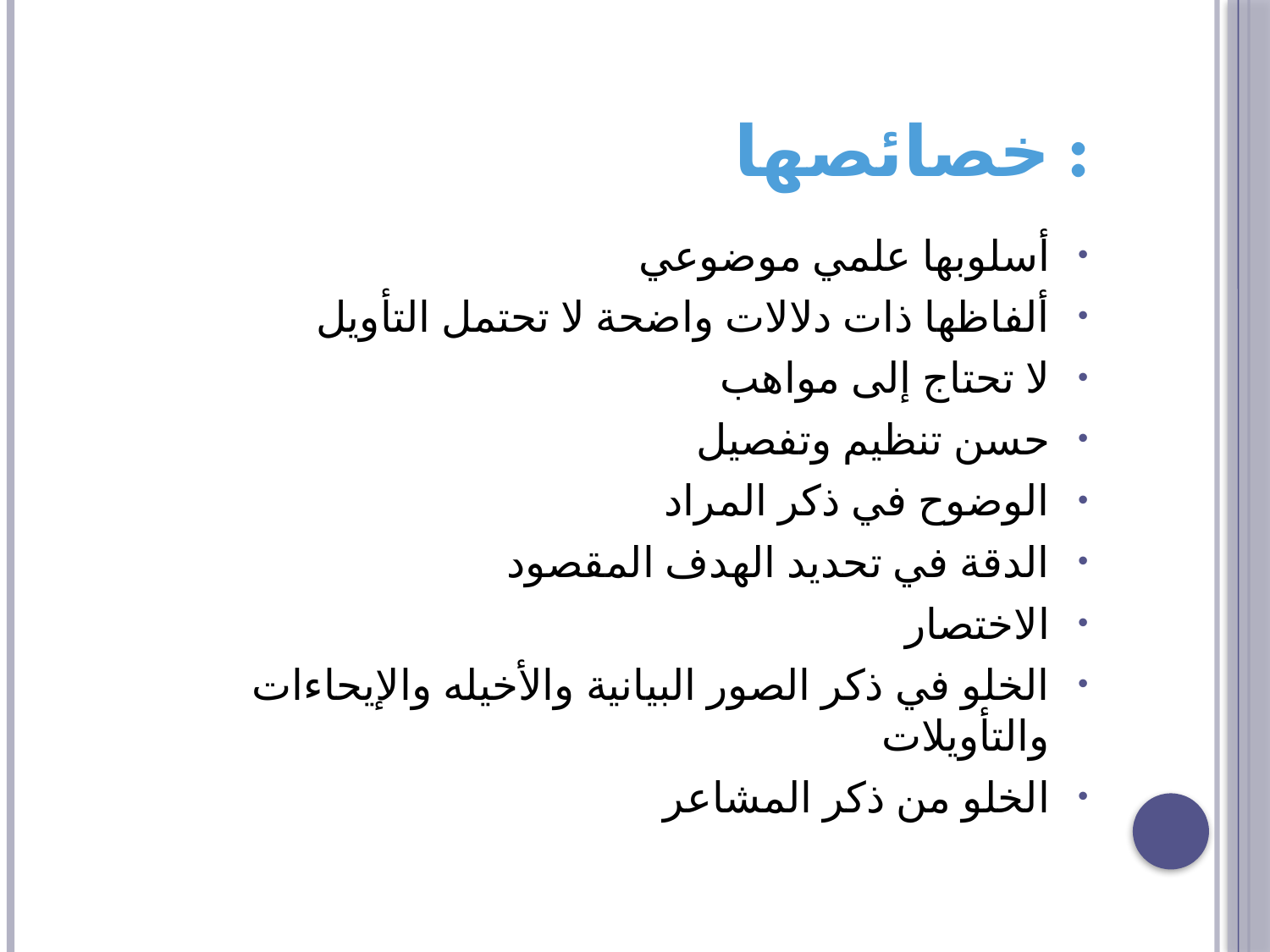

# خصائصها :
أسلوبها علمي موضوعي
ألفاظها ذات دلالات واضحة لا تحتمل التأويل
لا تحتاج إلى مواهب
حسن تنظيم وتفصيل
الوضوح في ذكر المراد
الدقة في تحديد الهدف المقصود
الاختصار
الخلو في ذكر الصور البيانية والأخيله والإيحاءات والتأويلات
الخلو من ذكر المشاعر